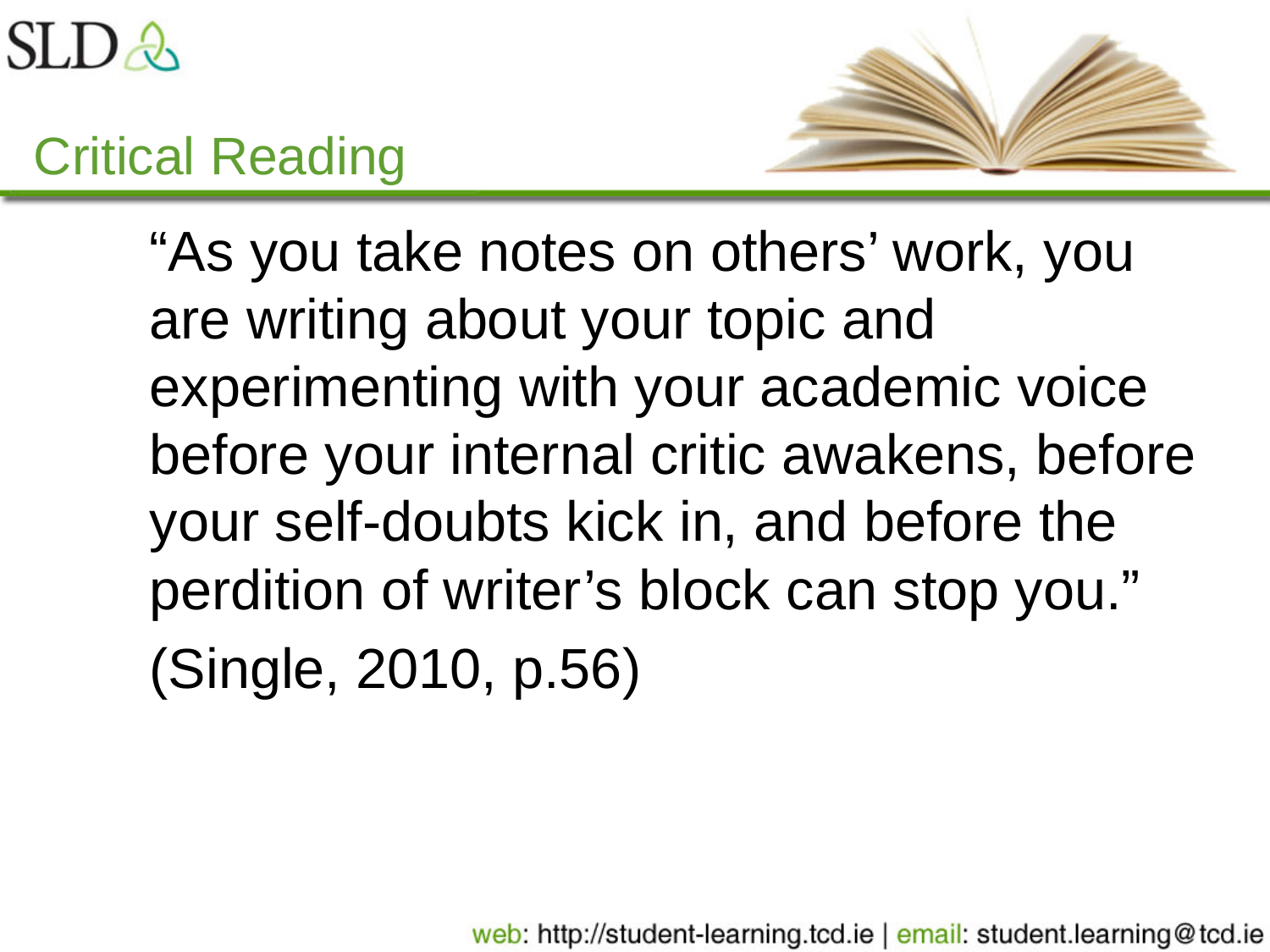

# Critical Reading
	“As you take notes on others’ work, you are writing about your topic and experimenting with your academic voice before your internal critic awakens, before your self-doubts kick in, and before the perdition of writer’s block can stop you.”
	(Single, 2010, p.56)